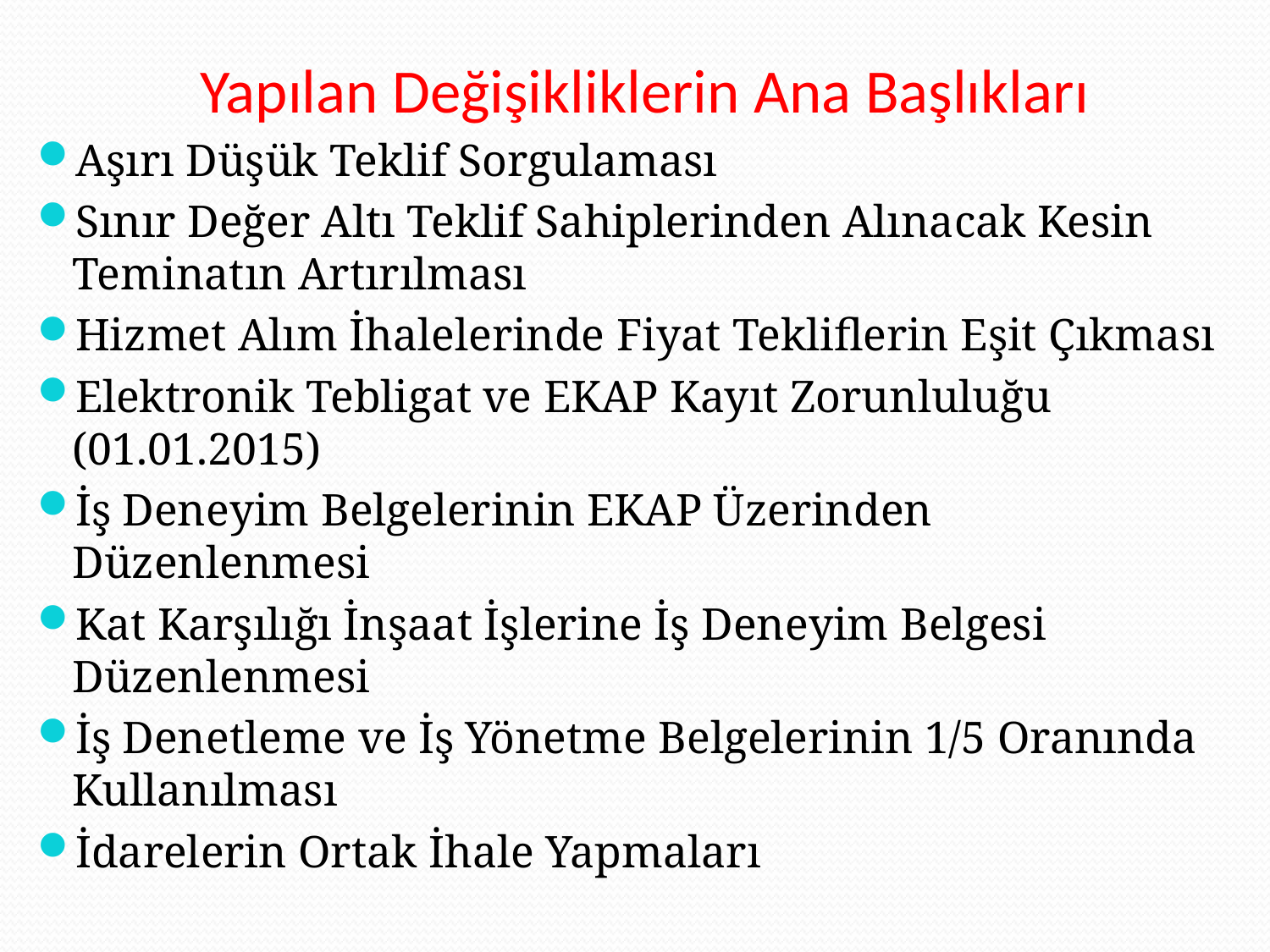

# Yapılan Değişikliklerin Ana Başlıkları
Aşırı Düşük Teklif Sorgulaması
Sınır Değer Altı Teklif Sahiplerinden Alınacak Kesin Teminatın Artırılması
Hizmet Alım İhalelerinde Fiyat Tekliflerin Eşit Çıkması
Elektronik Tebligat ve EKAP Kayıt Zorunluluğu (01.01.2015)
İş Deneyim Belgelerinin EKAP Üzerinden Düzenlenmesi
Kat Karşılığı İnşaat İşlerine İş Deneyim Belgesi Düzenlenmesi
İş Denetleme ve İş Yönetme Belgelerinin 1/5 Oranında Kullanılması
İdarelerin Ortak İhale Yapmaları